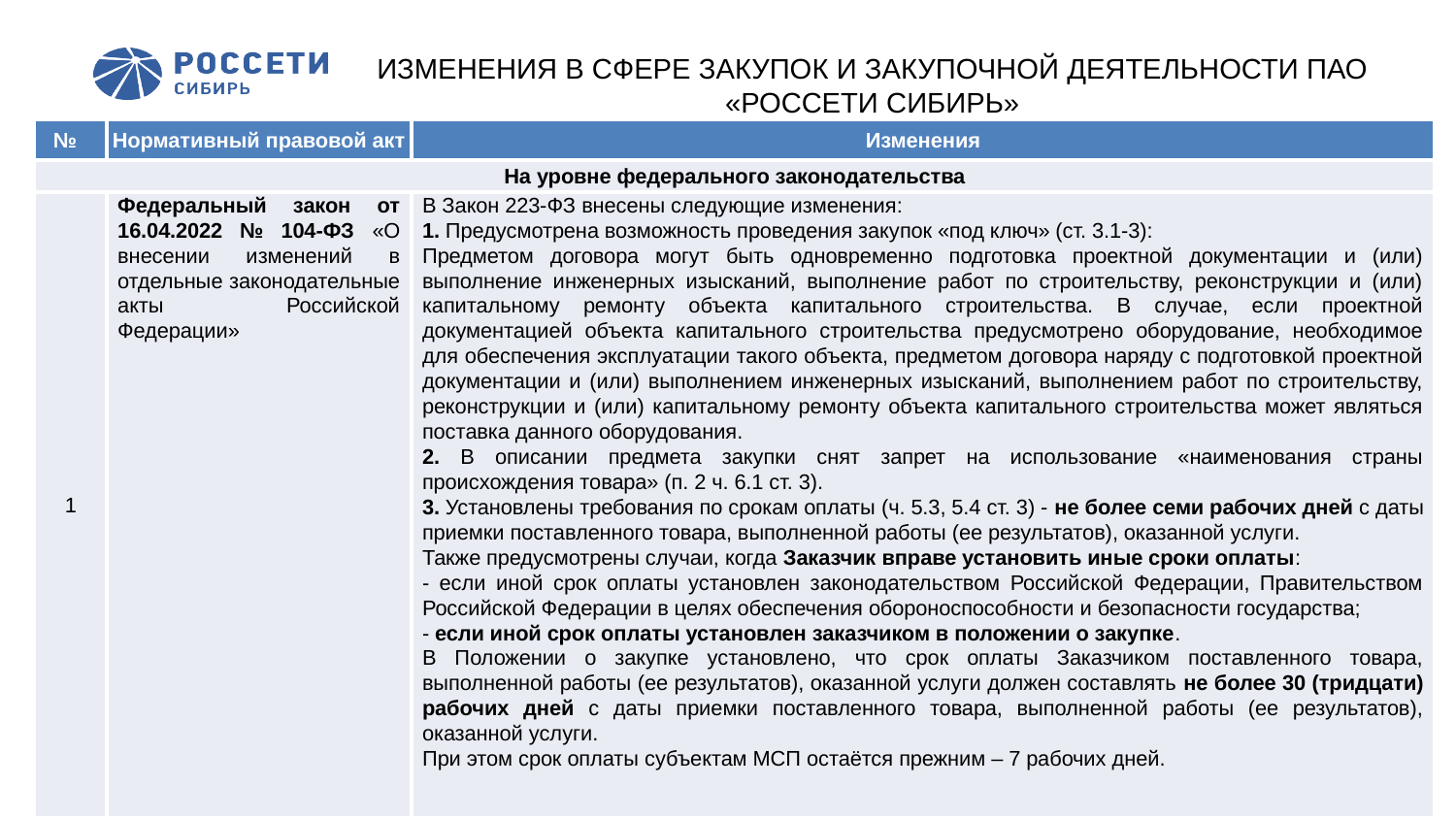

2
ИЗМЕНЕНИЯ В СФЕРЕ ЗАКУПОК И ЗАКУПОЧНОЙ ДЕЯТЕЛЬНОСТИ ПАО «РОССЕТИ СИБИРЬ»
| № | Нормативный правовой акт | Изменения |
| --- | --- | --- |
| На уровне федерального законодательства |  |  |
| 1 | Федеральный закон от 16.04.2022 № 104-ФЗ «О внесении изменений в отдельные законодательные акты Российской Федерации» | В Закон 223-ФЗ внесены следующие изменения: 1. Предусмотрена возможность проведения закупок «под ключ» (ст. 3.1-3): Предметом договора могут быть одновременно подготовка проектной документации и (или) выполнение инженерных изысканий, выполнение работ по строительству, реконструкции и (или) капитальному ремонту объекта капитального строительства. В случае, если проектной документацией объекта капитального строительства предусмотрено оборудование, необходимое для обеспечения эксплуатации такого объекта, предметом договора наряду с подготовкой проектной документации и (или) выполнением инженерных изысканий, выполнением работ по строительству, реконструкции и (или) капитальному ремонту объекта капитального строительства может являться поставка данного оборудования. 2. В описании предмета закупки снят запрет на использование «наименования страны происхождения товара» (п. 2 ч. 6.1 ст. 3). 3. Установлены требования по срокам оплаты (ч. 5.3, 5.4 ст. 3) - не более семи рабочих дней с даты приемки поставленного товара, выполненной работы (ее результатов), оказанной услуги. Также предусмотрены случаи, когда Заказчик вправе установить иные сроки оплаты: - если иной срок оплаты установлен законодательством Российской Федерации, Правительством Российской Федерации в целях обеспечения обороноспособности и безопасности государства; - если иной срок оплаты установлен заказчиком в положении о закупке. В Положении о закупке установлено, что срок оплаты Заказчиком поставленного товара, выполненной работы (ее результатов), оказанной услуги должен составлять не более 30 (тридцати) рабочих дней с даты приемки поставленного товара, выполненной работы (ее результатов), оказанной услуги. При этом срок оплаты субъектам МСП остаётся прежним – 7 рабочих дней. |